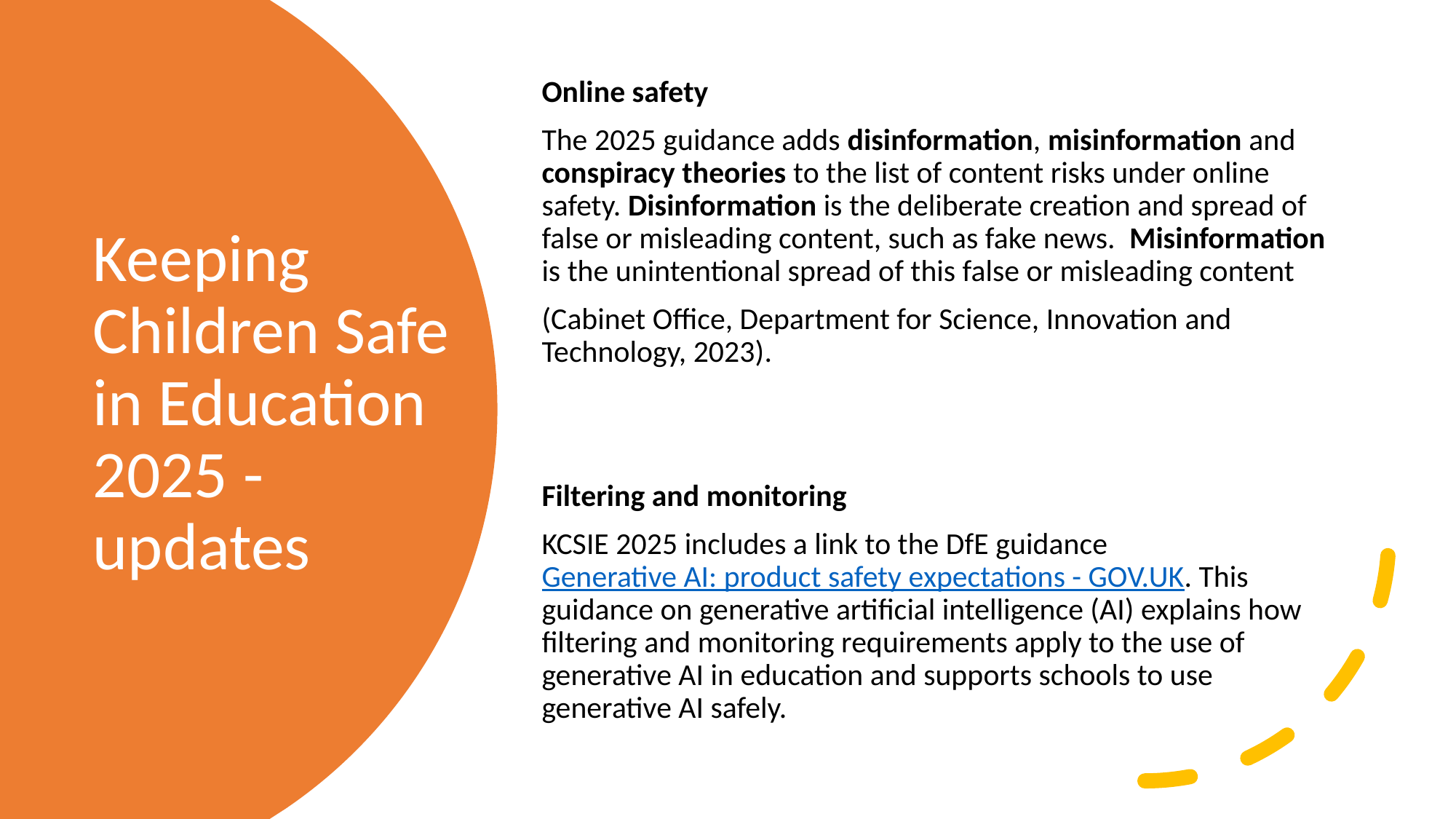

Online safety
The 2025 guidance adds disinformation, misinformation and conspiracy theories to the list of content risks under online safety. Disinformation is the deliberate creation and spread of false or misleading content, such as fake news.  Misinformation is the unintentional spread of this false or misleading content
(Cabinet Office, Department for Science, Innovation and Technology, 2023).

Filtering and monitoring
KCSIE 2025 includes a link to the DfE guidance  Generative AI: product safety expectations - GOV.UK. This guidance on generative artificial intelligence (AI) explains how filtering and monitoring requirements apply to the use of generative AI in education and supports schools to use generative AI safely.

# Keeping Children Safe in Education 2025 - updates